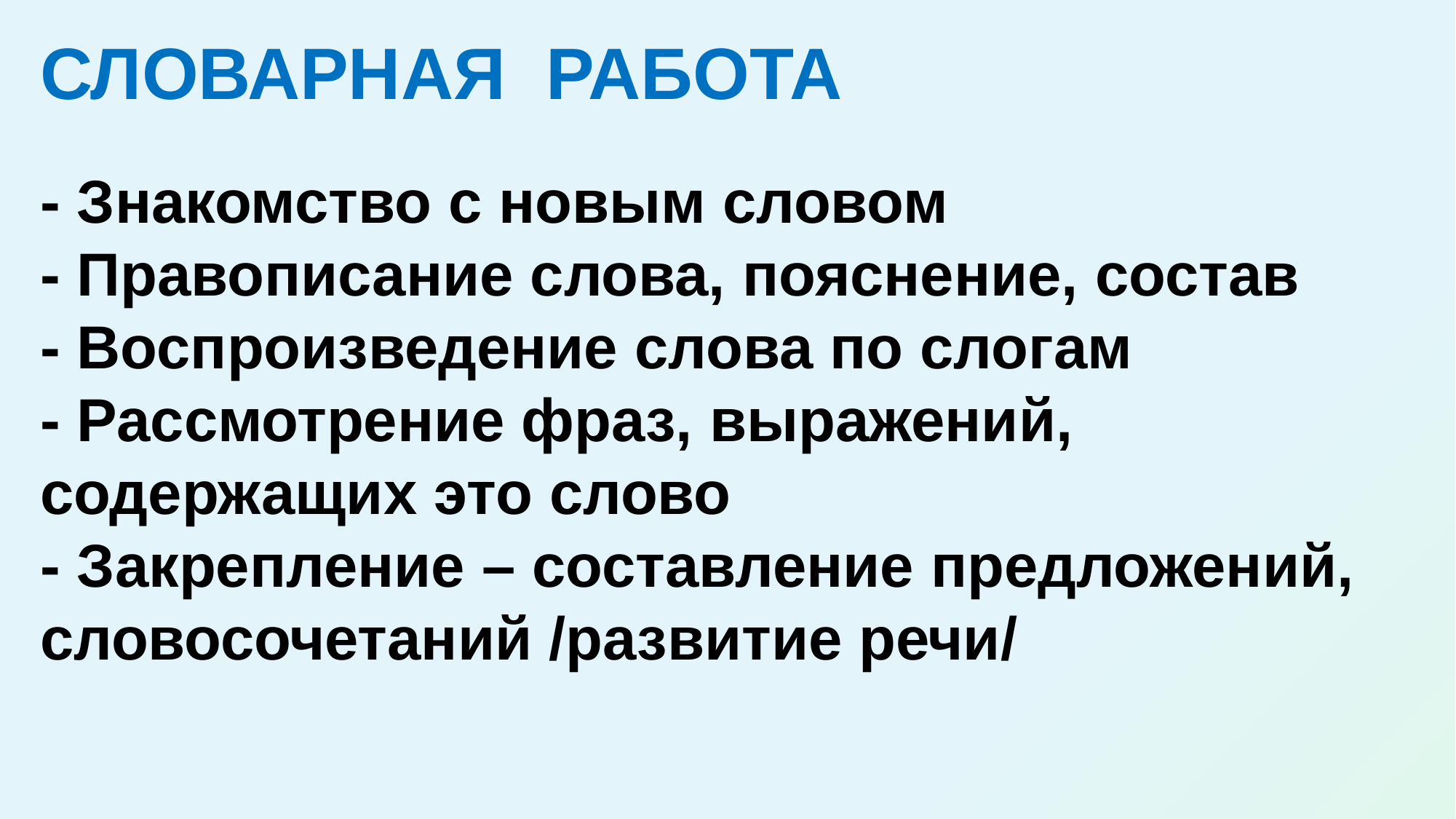

СЛОВАРНАЯ  РАБОТА
- Знакомство с новым словом
- Правописание слова, пояснение, состав
- Воспроизведение слова по слогам
- Рассмотрение фраз, выражений, содержащих это слово
- Закрепление – составление предложений, словосочетаний /развитие речи/